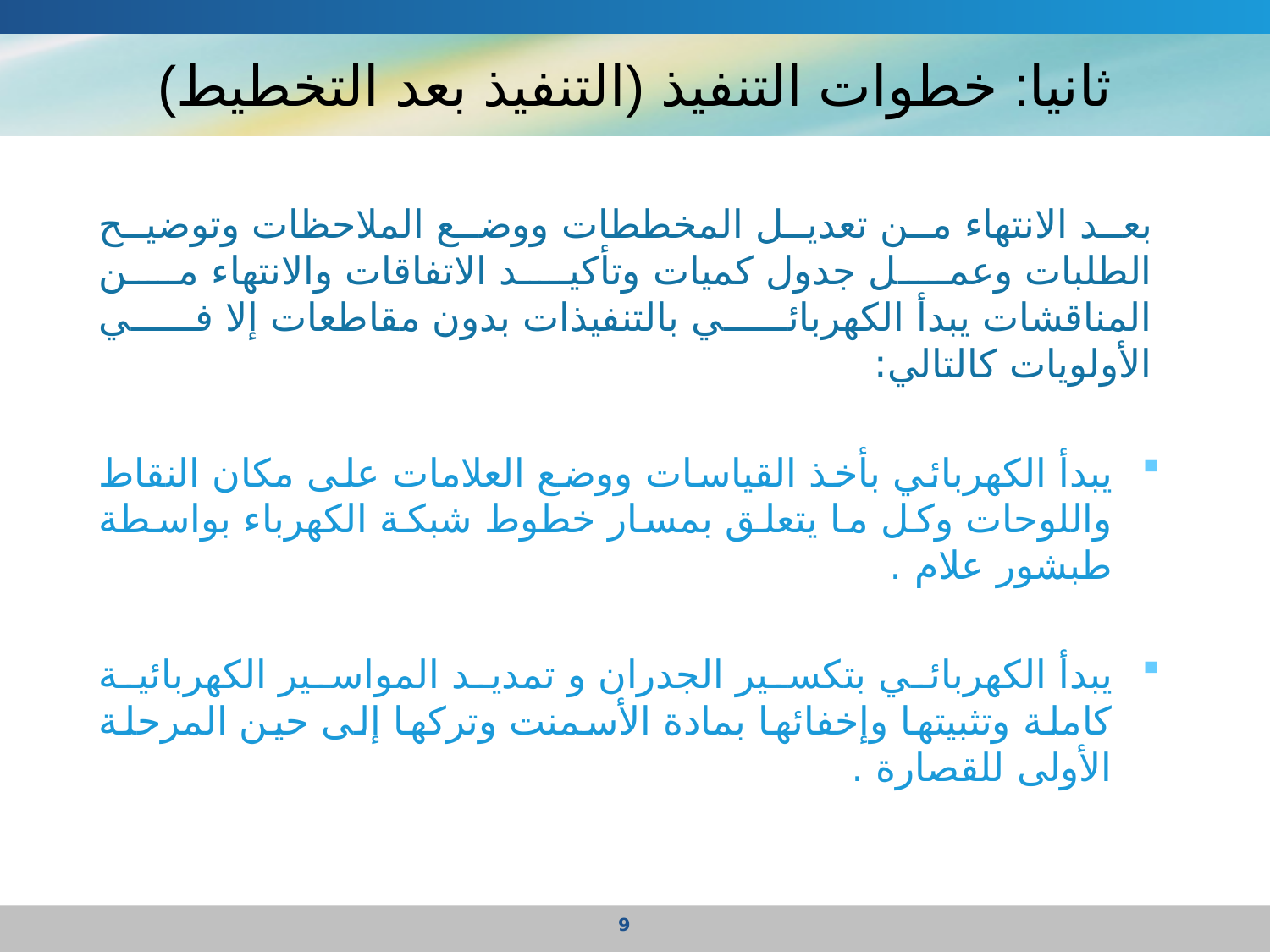

# ثانيا: خطوات التنفيذ (التنفيذ بعد التخطيط)
بعد الانتهاء من تعديل المخططات ووضع الملاحظات وتوضيح الطلبات وعمل جدول كميات وتأكيد الاتفاقات والانتهاء من المناقشات يبدأ الكهربائي بالتنفيذات بدون مقاطعات إلا في الأولويات كالتالي:

يبدأ الكهربائي بأخذ القياسات ووضع العلامات على مكان النقاط واللوحات وكل ما يتعلق بمسار خطوط شبكة الكهرباء بواسطة طبشور علام .

يبدأ الكهربائي بتكسير الجدران و تمديد المواسير الكهربائية كاملة وتثبيتها وإخفائها بمادة الأسمنت وتركها إلى حين المرحلة الأولى للقصارة .
9